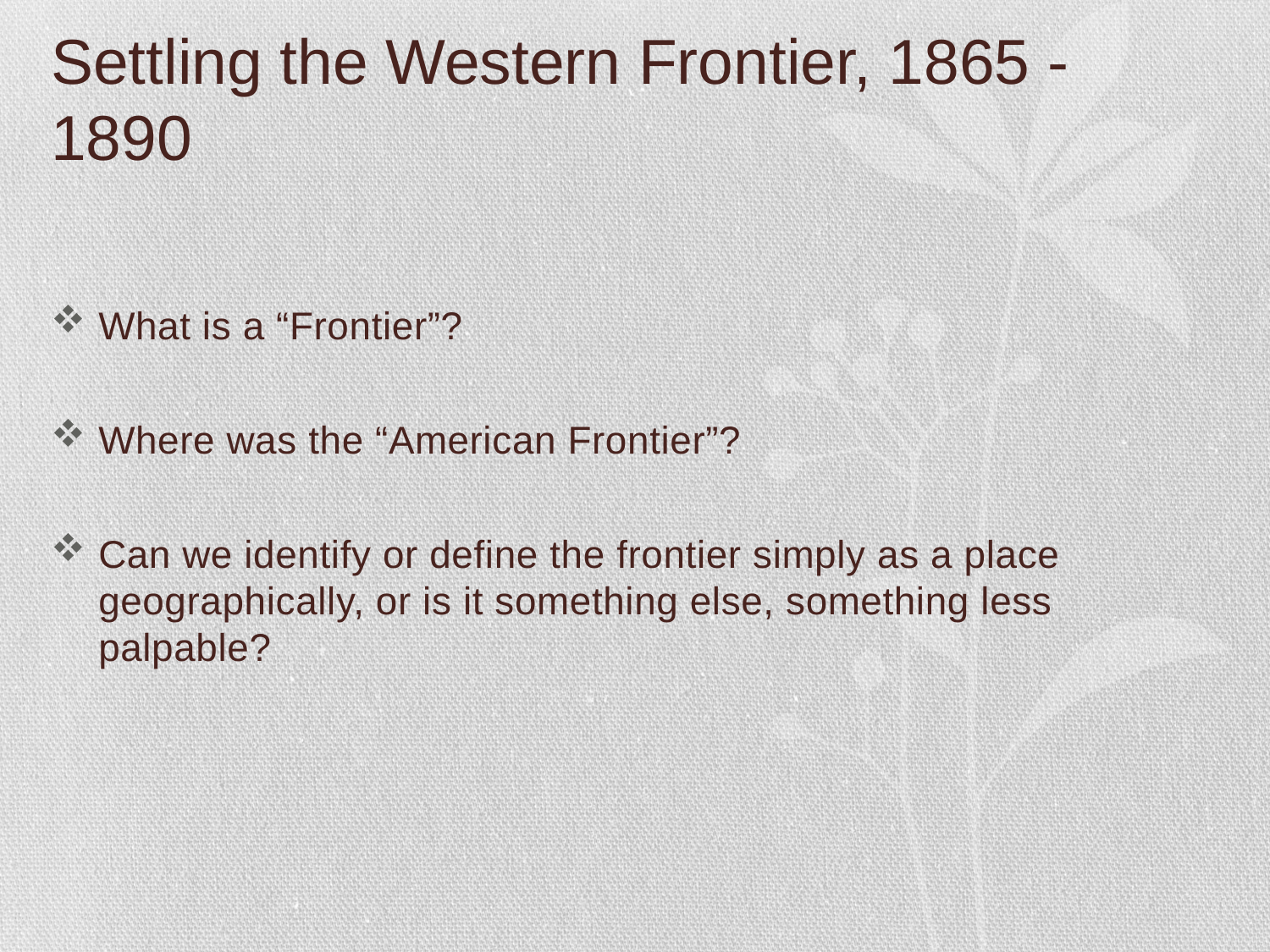

# Settling the Western Frontier, 1865 - 1890

What is a “Frontier”?

Where was the “American Frontier”?

Can we identify or define the frontier simply as a place geographically, or is it something else, something less palpable?